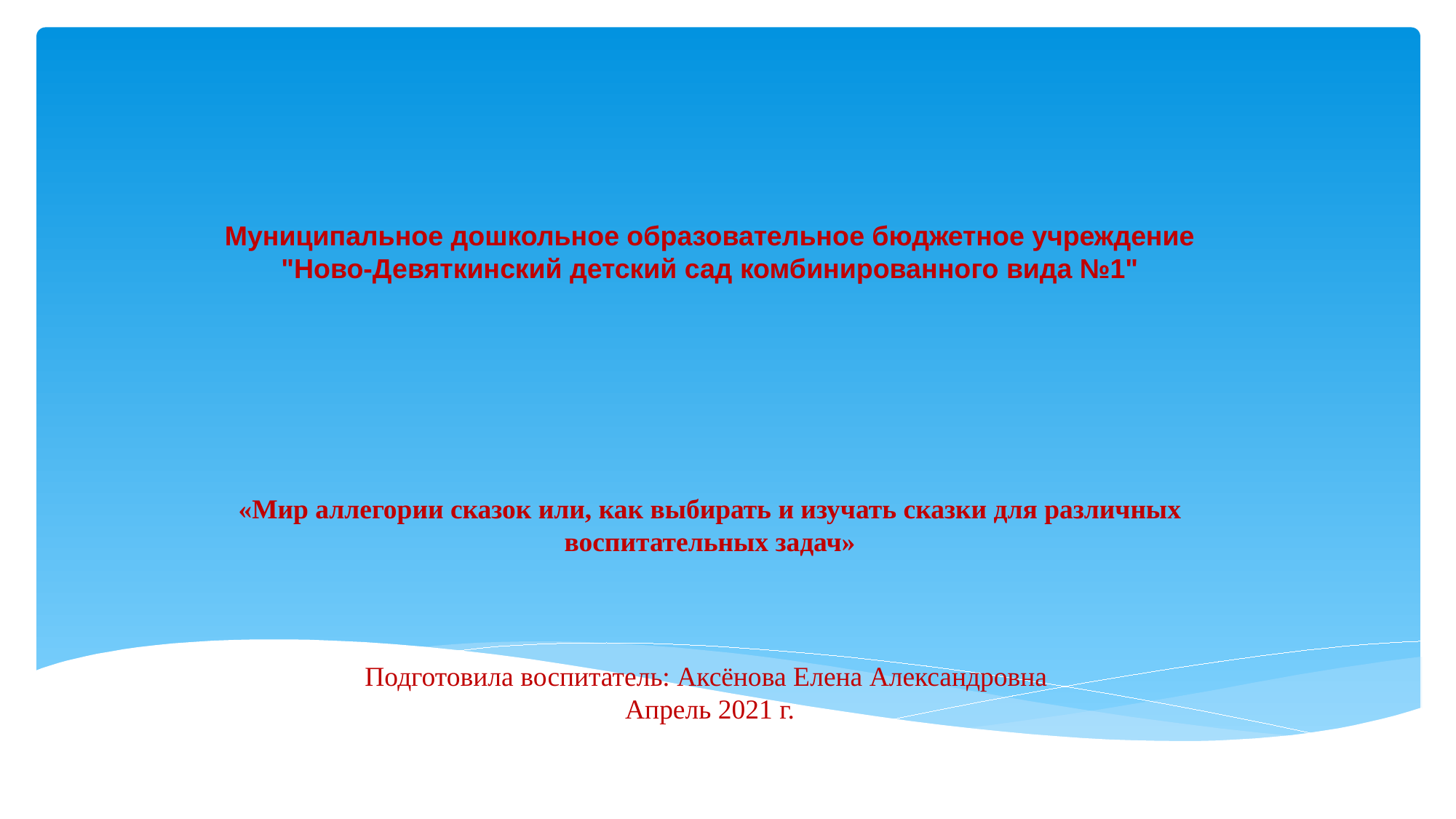

# Муниципальное дошкольное образовательное бюджетное учреждение "Ново-Девяткинский детский сад комбинированного вида №1" «Мир аллегории сказок или, как выбирать и изучать сказки для различных воспитательных задач» Подготовила воспитатель: Аксёнова Елена Александровна Апрель 2021 г.